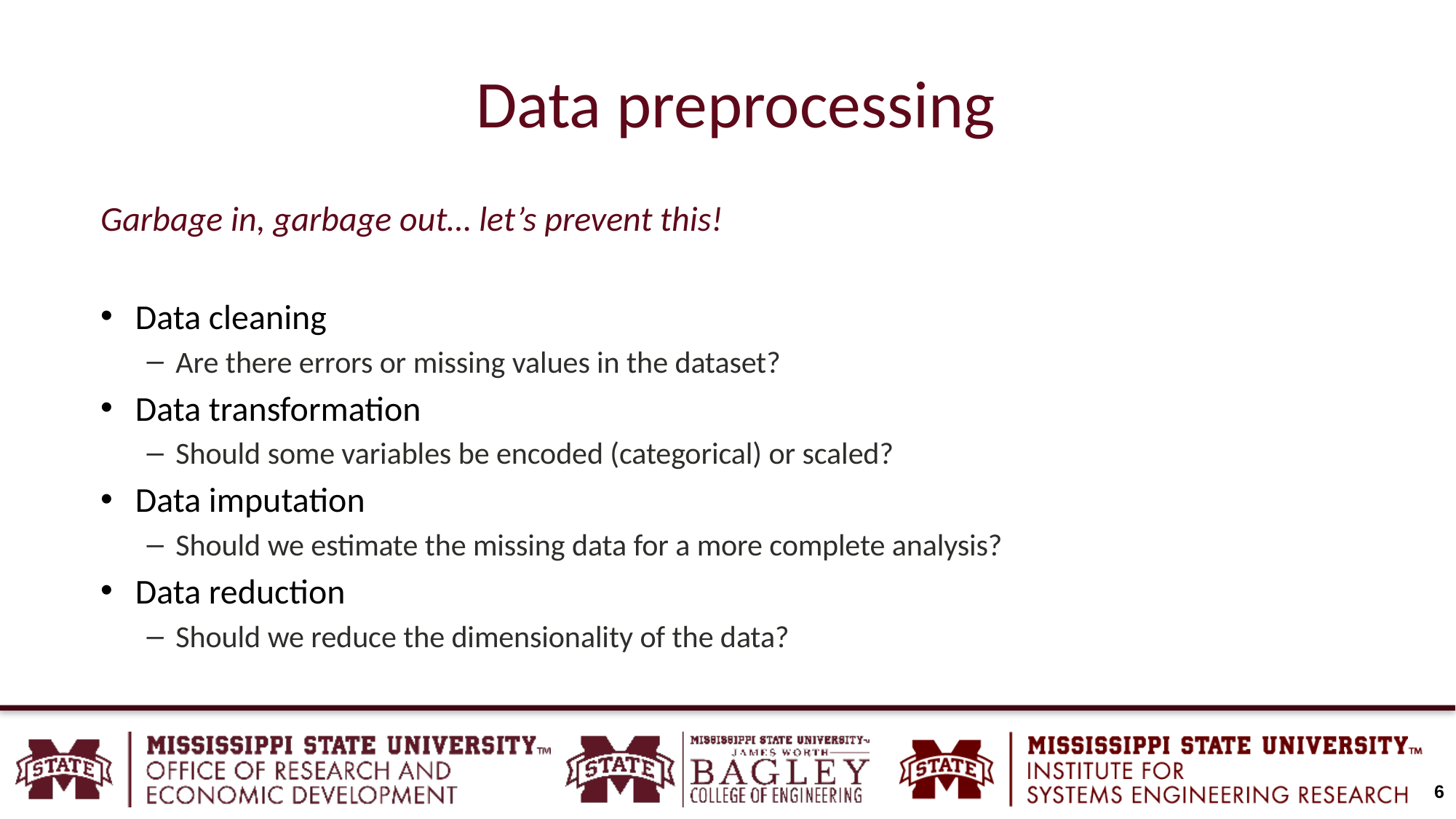

# Data preprocessing
Garbage in, garbage out… let’s prevent this!

Data cleaning
Are there errors or missing values in the dataset?
Data transformation
Should some variables be encoded (categorical) or scaled?
Data imputation
Should we estimate the missing data for a more complete analysis?
Data reduction
Should we reduce the dimensionality of the data?